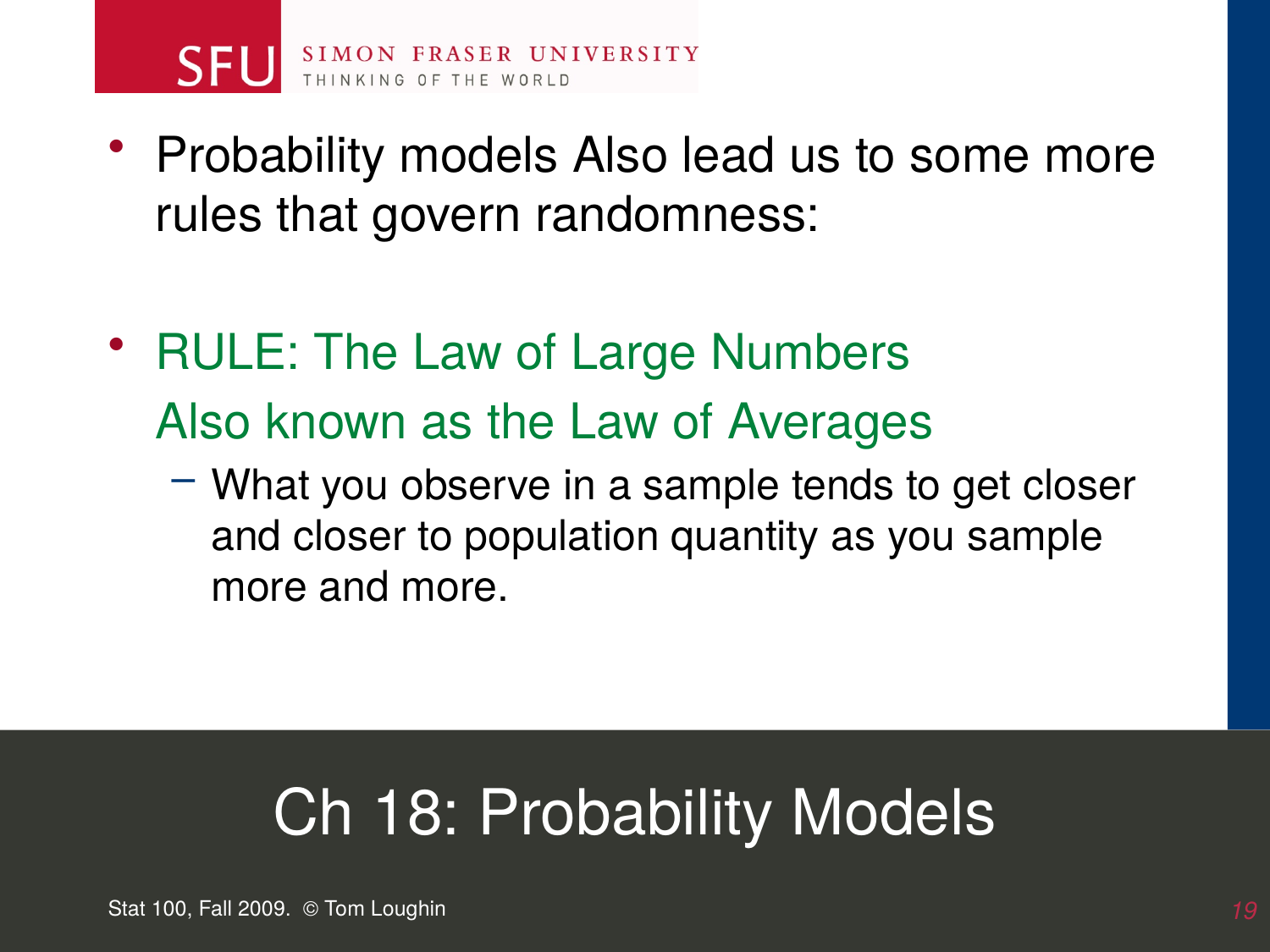

Probability models Also lead us to some more rules that govern randomness:

RULE: The Law of Large Numbers
	Also known as the Law of Averages
What you observe in a sample tends to get closer and closer to population quantity as you sample more and more.
# Ch 18: Probability Models
Stat 100, Fall 2009.  © Tom Loughin
19